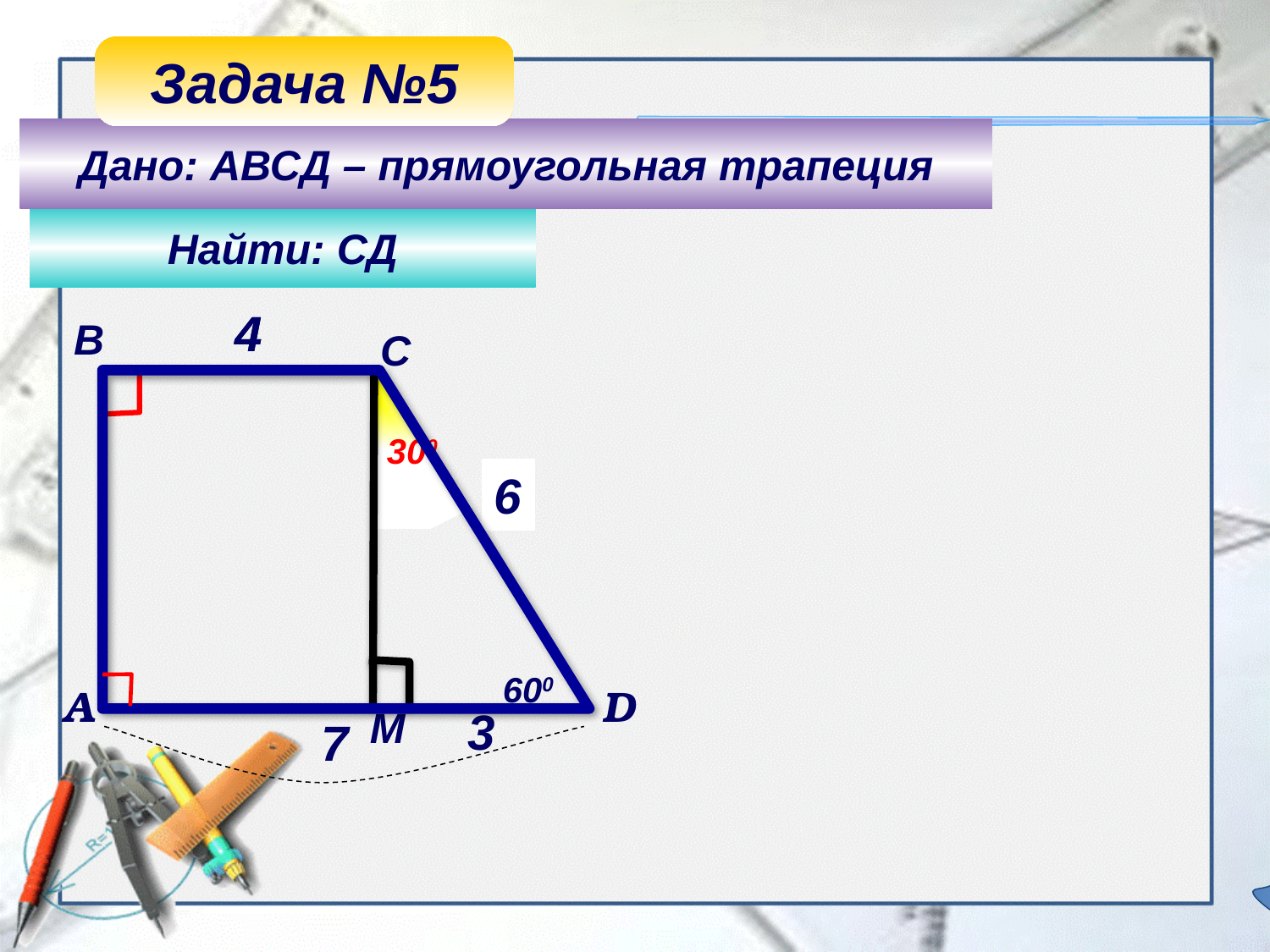

Задача №5

Дано: АВСД – прямоугольная трапеция
Найти: СД
4
4
В
С

300

?
6
600
A
D

М
3
7